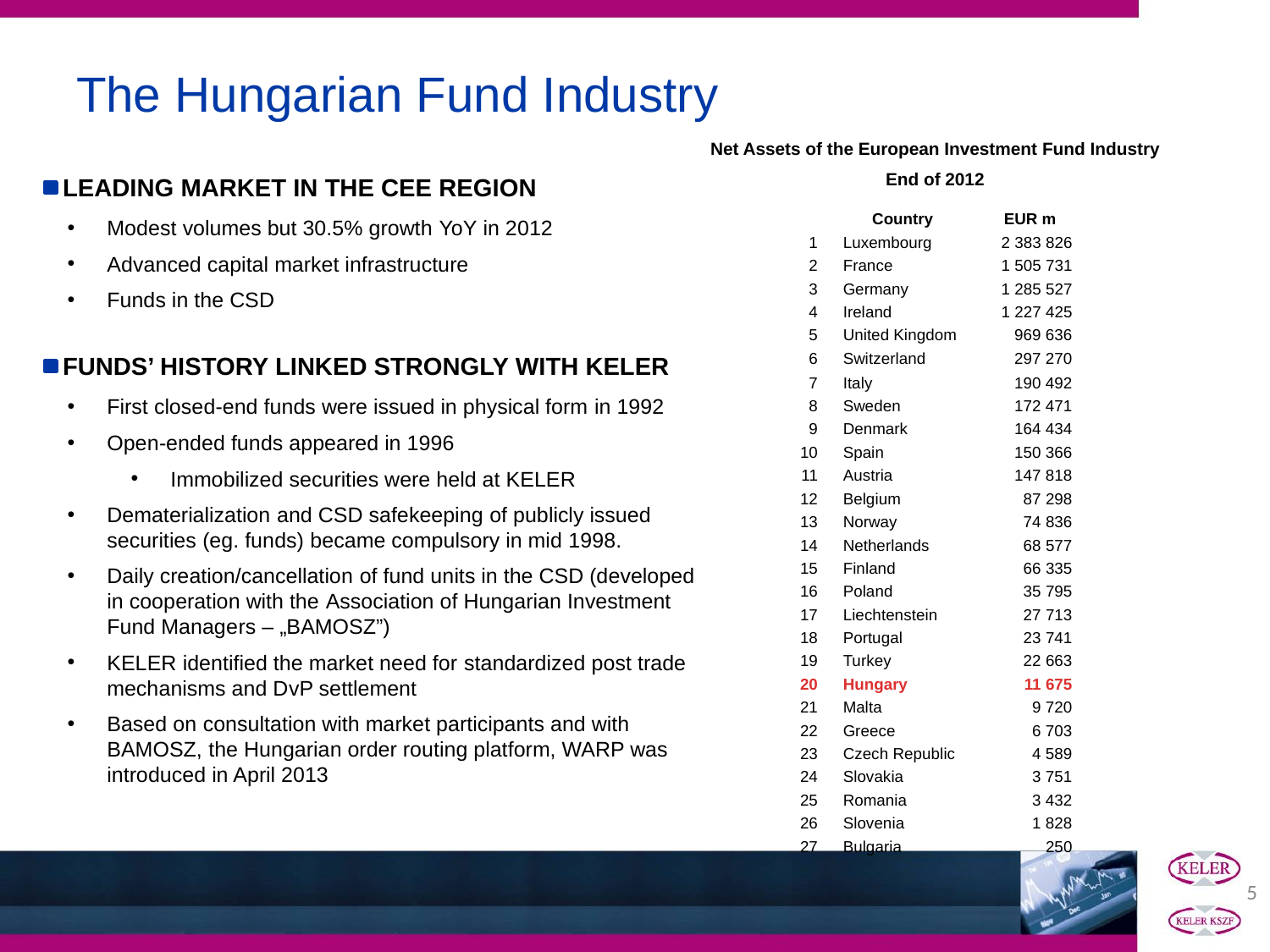

# The Hungarian Fund Industry
Net Assets of the European Investment Fund Industry
End of 2012
Leading market in the CEE region

|  | Country | EUR m |
| --- | --- | --- |
| 1 | Luxembourg | 2 383 826 |
| 2 | France | 1 505 731 |
| 3 | Germany | 1 285 527 |
| 4 | Ireland | 1 227 425 |
| 5 | United Kingdom | 969 636 |
| 6 | Switzerland | 297 270 |
| 7 | Italy | 190 492 |
| 8 | Sweden | 172 471 |
| 9 | Denmark | 164 434 |
| 10 | Spain | 150 366 |
| 11 | Austria | 147 818 |
| 12 | Belgium | 87 298 |
| 13 | Norway | 74 836 |
| 14 | Netherlands | 68 577 |
| 15 | Finland | 66 335 |
| 16 | Poland | 35 795 |
| 17 | Liechtenstein | 27 713 |
| 18 | Portugal | 23 741 |
| 19 | Turkey | 22 663 |
| 20 | Hungary | 11 675 |
| 21 | Malta | 9 720 |
| 22 | Greece | 6 703 |
| 23 | Czech Republic | 4 589 |
| 24 | Slovakia | 3 751 |
| 25 | Romania | 3 432 |
| 26 | Slovenia | 1 828 |
| 27 | Bulgaria | 250 |
Modest volumes but 30.5% growth YoY in 2012
Advanced capital market infrastructure
Funds in the CSD
Funds’ history linked strongly with KELER

First closed-end funds were issued in physical form in 1992
Open-ended funds appeared in 1996
Immobilized securities were held at KELER
Dematerialization and CSD safekeeping of publicly issued securities (eg. funds) became compulsory in mid 1998.
Daily creation/cancellation of fund units in the CSD (developed in cooperation with the Association of Hungarian Investment Fund Managers – „BAMOSZ”)
KELER identified the market need for standardized post trade mechanisms and DvP settlement
Based on consultation with market participants and with BAMOSZ, the Hungarian order routing platform, WARP was introduced in April 2013
5